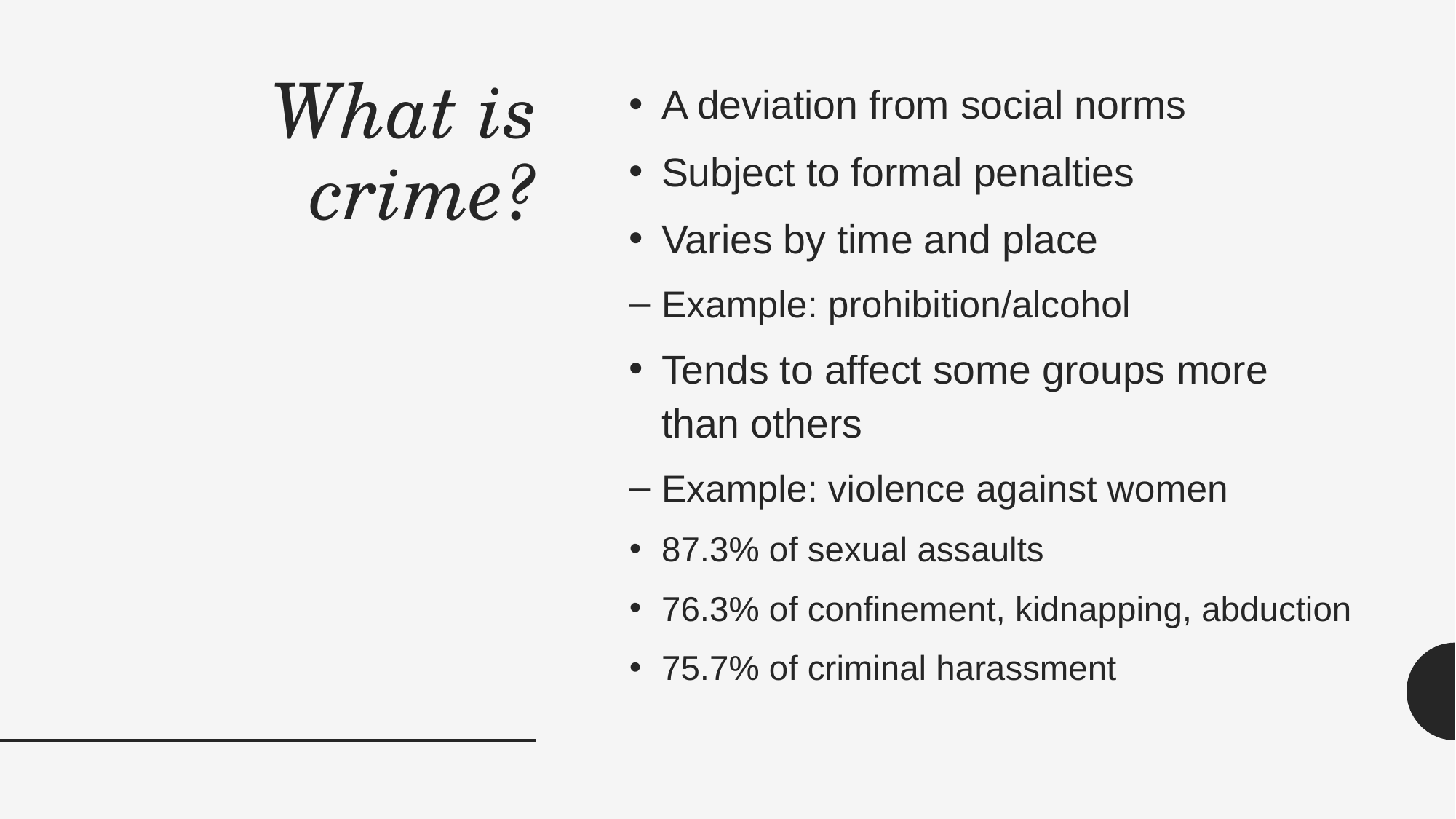

# What is crime?
A deviation from social norms
Subject to formal penalties
Varies by time and place
Example: prohibition/alcohol
Tends to affect some groups more than others
Example: violence against women
87.3% of sexual assaults
76.3% of confinement, kidnapping, abduction
75.7% of criminal harassment